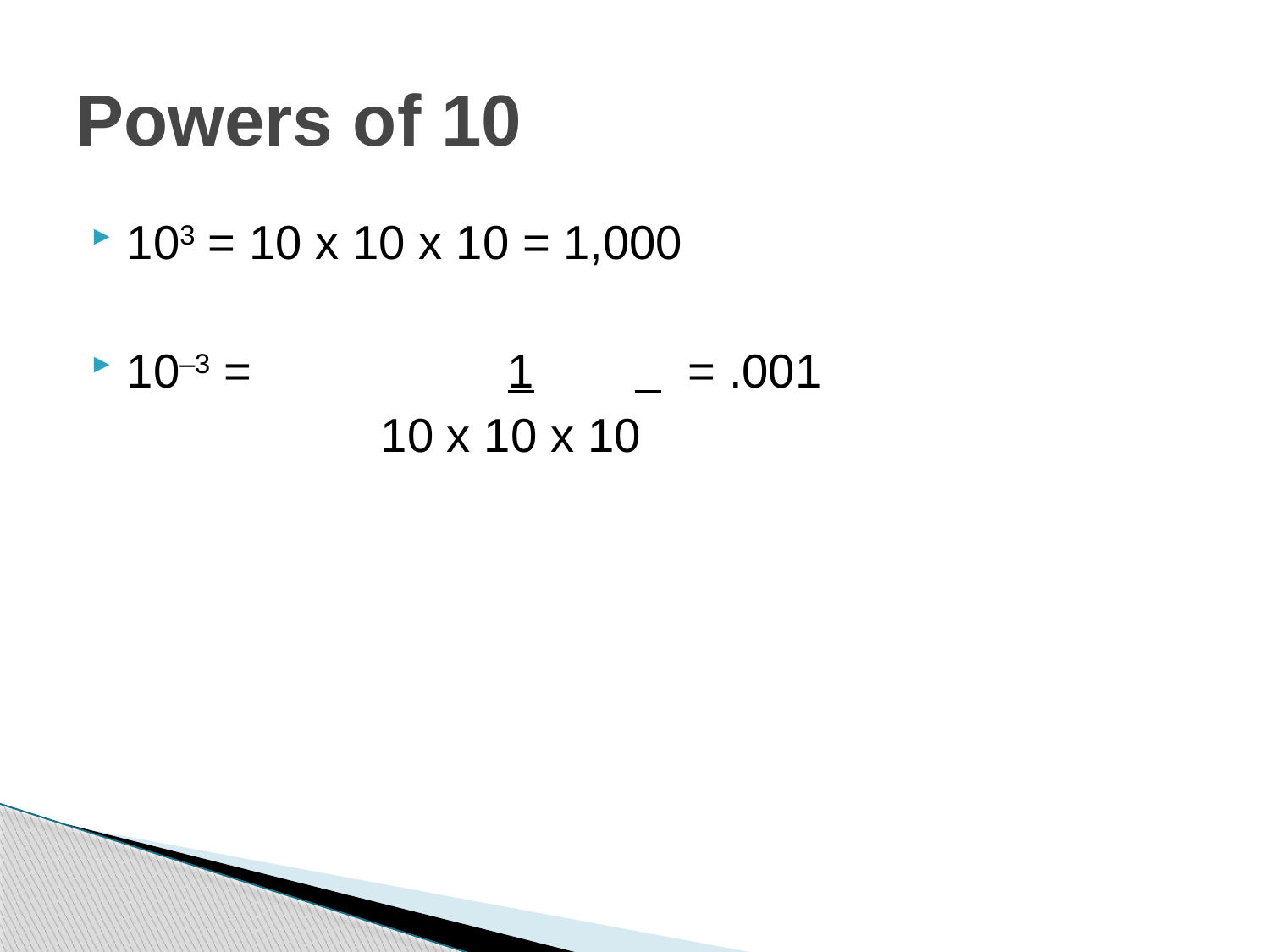

# Powers of 10
103 = 10 x 10 x 10 = 1,000

10–3 = 		1	    = .001
			10 x 10 x 10